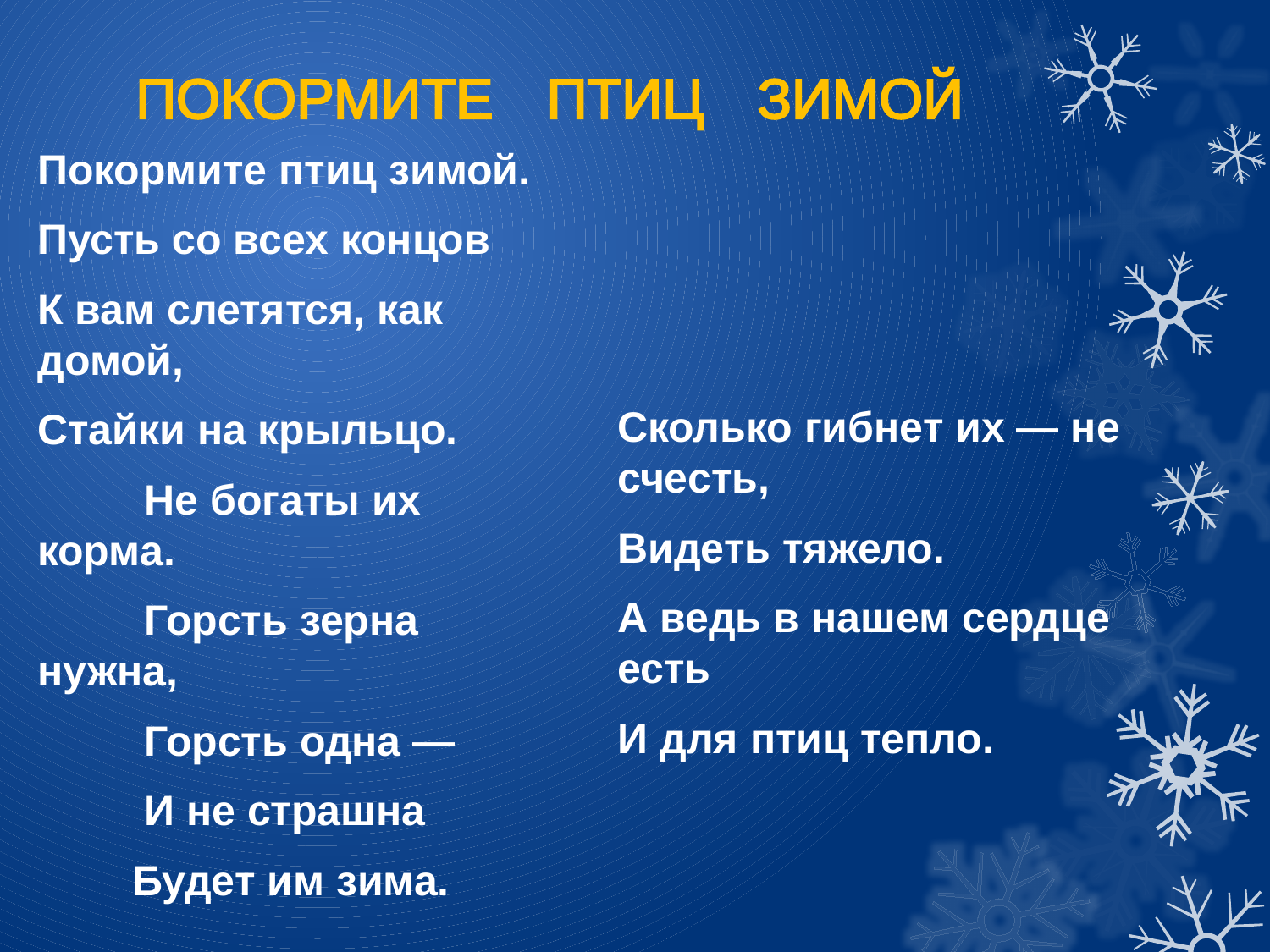

# ПОКОРМИТЕ    ПТИЦ    ЗИМОЙ
Покормите птиц зимой.
Пусть со всех концов
К вам слетятся, как домой,
Стайки на крыльцо.
         Не богаты их корма.
         Горсть зерна нужна,
         Горсть одна —
         И не страшна
        Будет им зима.

Сколько гибнет их — не счесть,
Видеть тяжело.
А ведь в нашем сердце есть
И для птиц тепло.